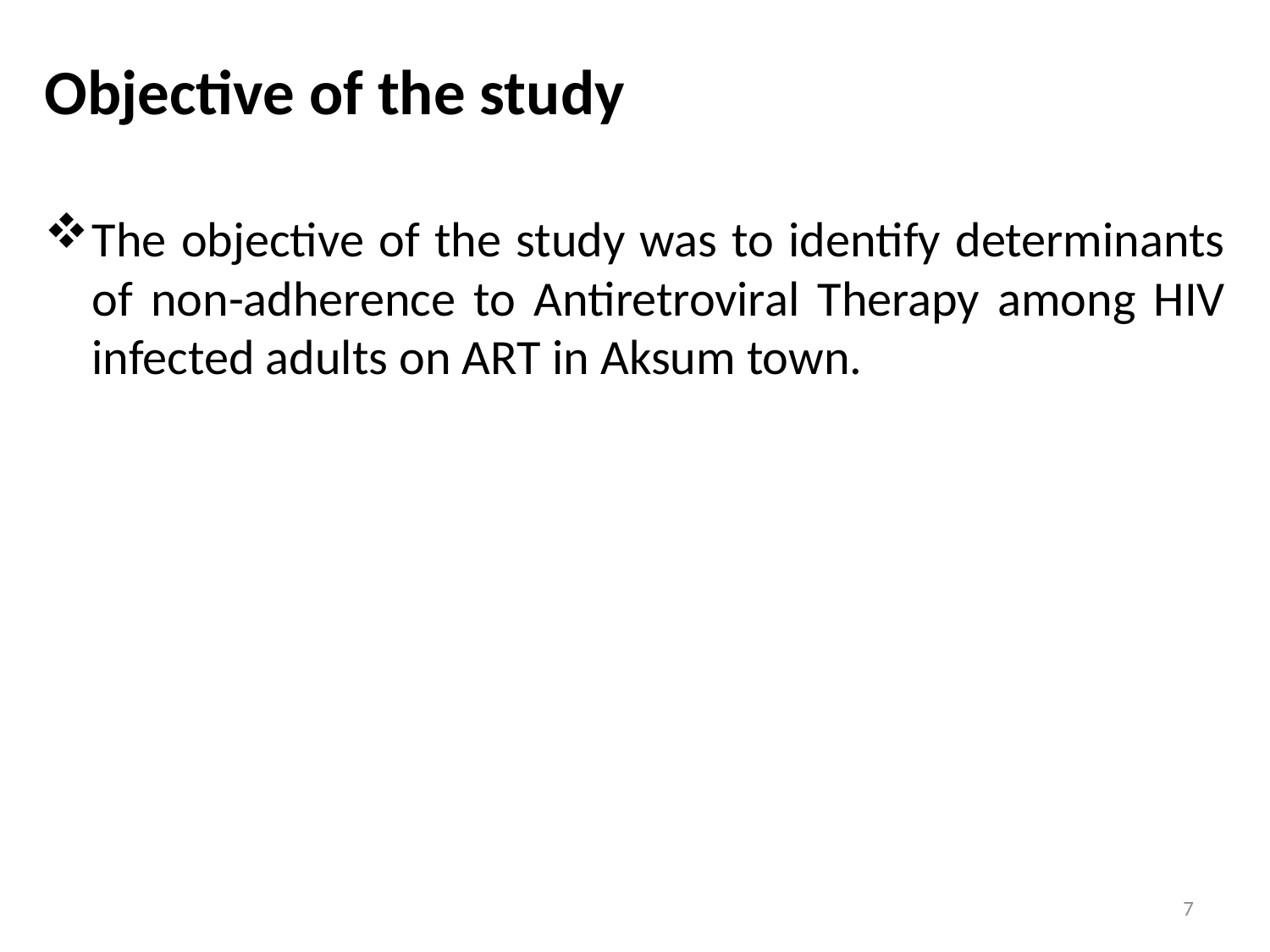

# Objective of the study
The objective of the study was to identify determinants of non-adherence to Antiretroviral Therapy among HIV infected adults on ART in Aksum town.

7